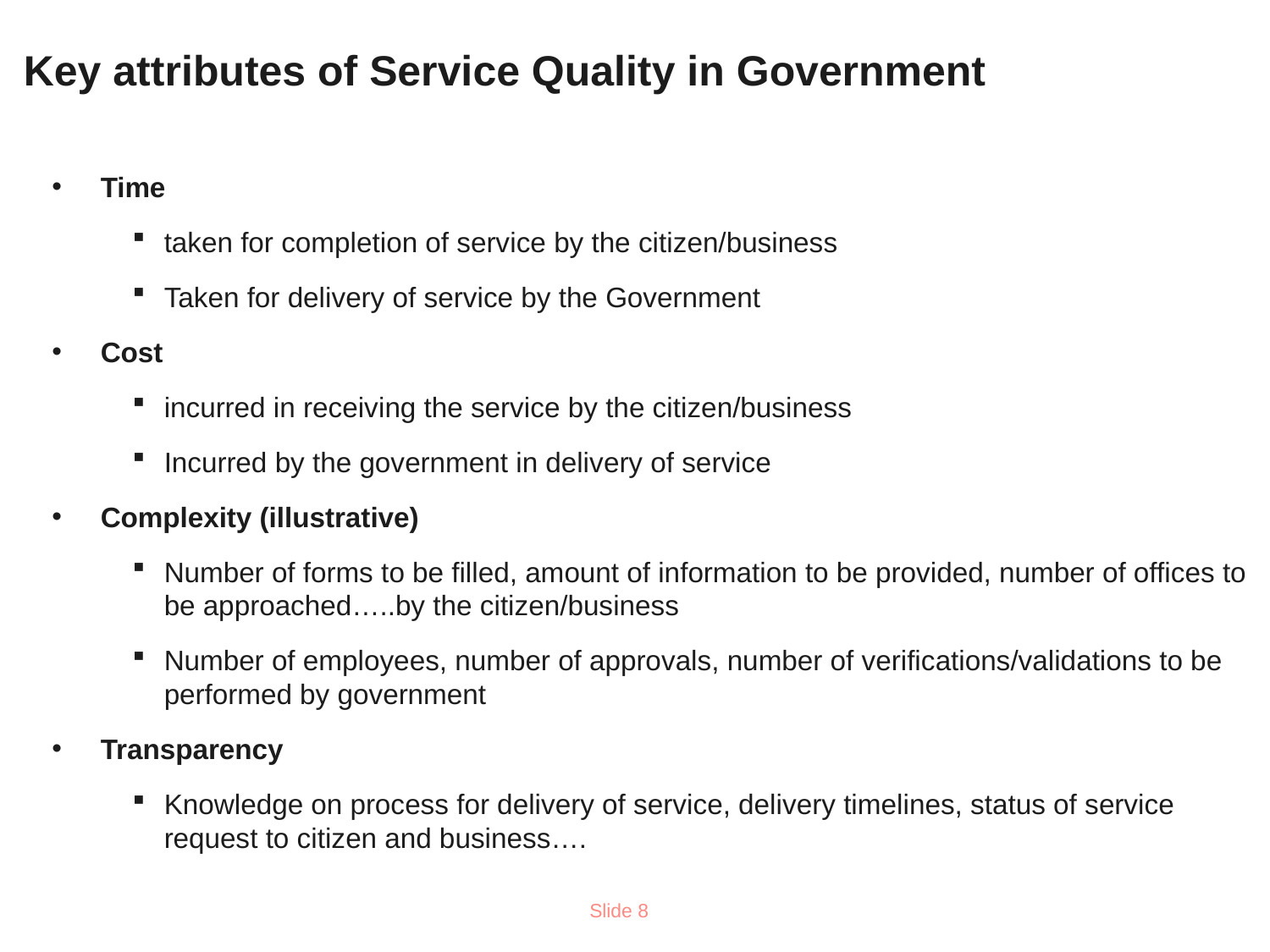

# Key attributes of Service Quality in Government
Time
taken for completion of service by the citizen/business
Taken for delivery of service by the Government
Cost
incurred in receiving the service by the citizen/business
Incurred by the government in delivery of service
Complexity (illustrative)
Number of forms to be filled, amount of information to be provided, number of offices to be approached…..by the citizen/business
Number of employees, number of approvals, number of verifications/validations to be performed by government
Transparency
Knowledge on process for delivery of service, delivery timelines, status of service request to citizen and business….